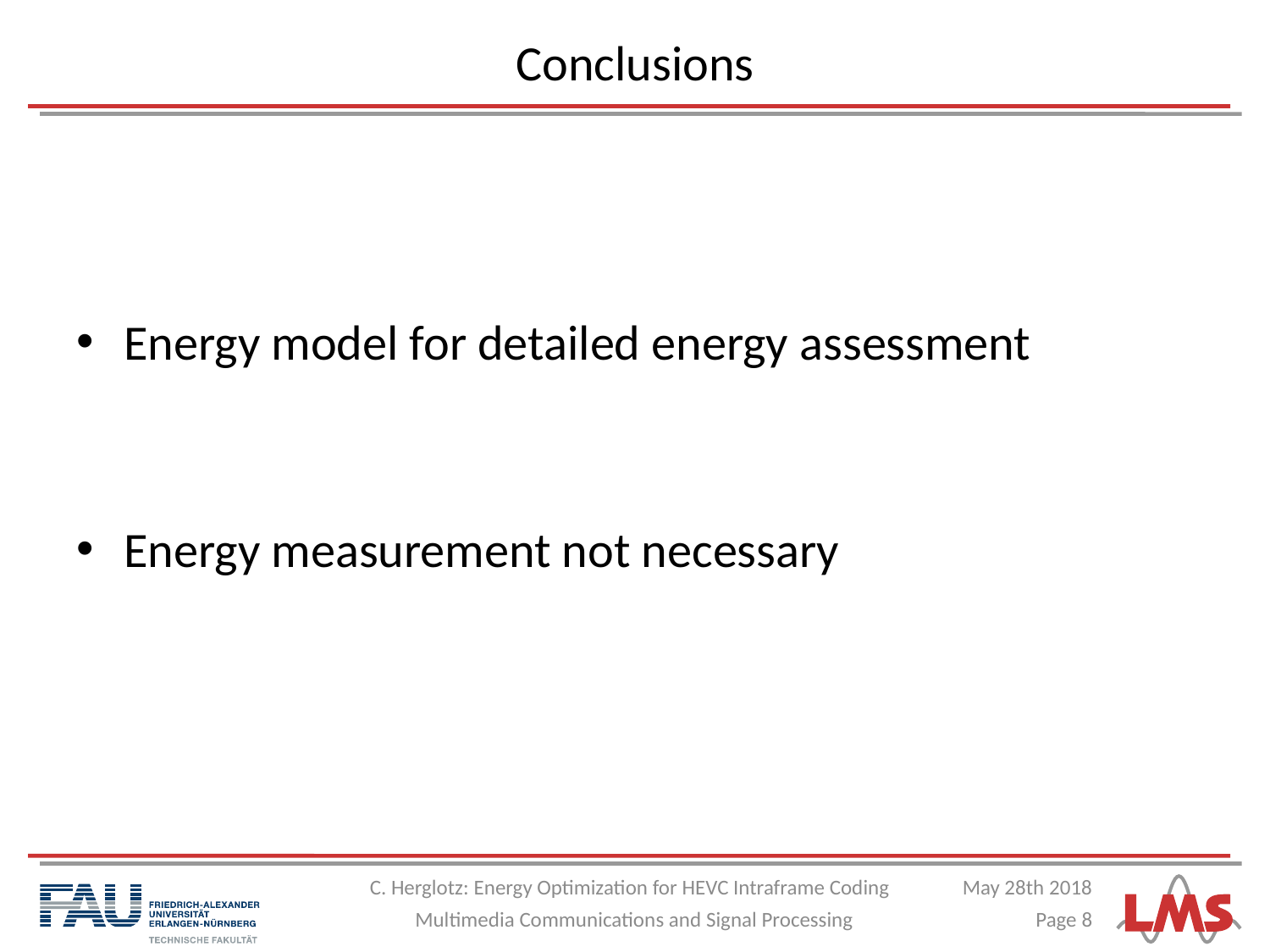

# Conclusions

Energy model for detailed energy assessment

Energy measurement not necessary

C. Herglotz: Energy Optimization for HEVC Intraframe Coding